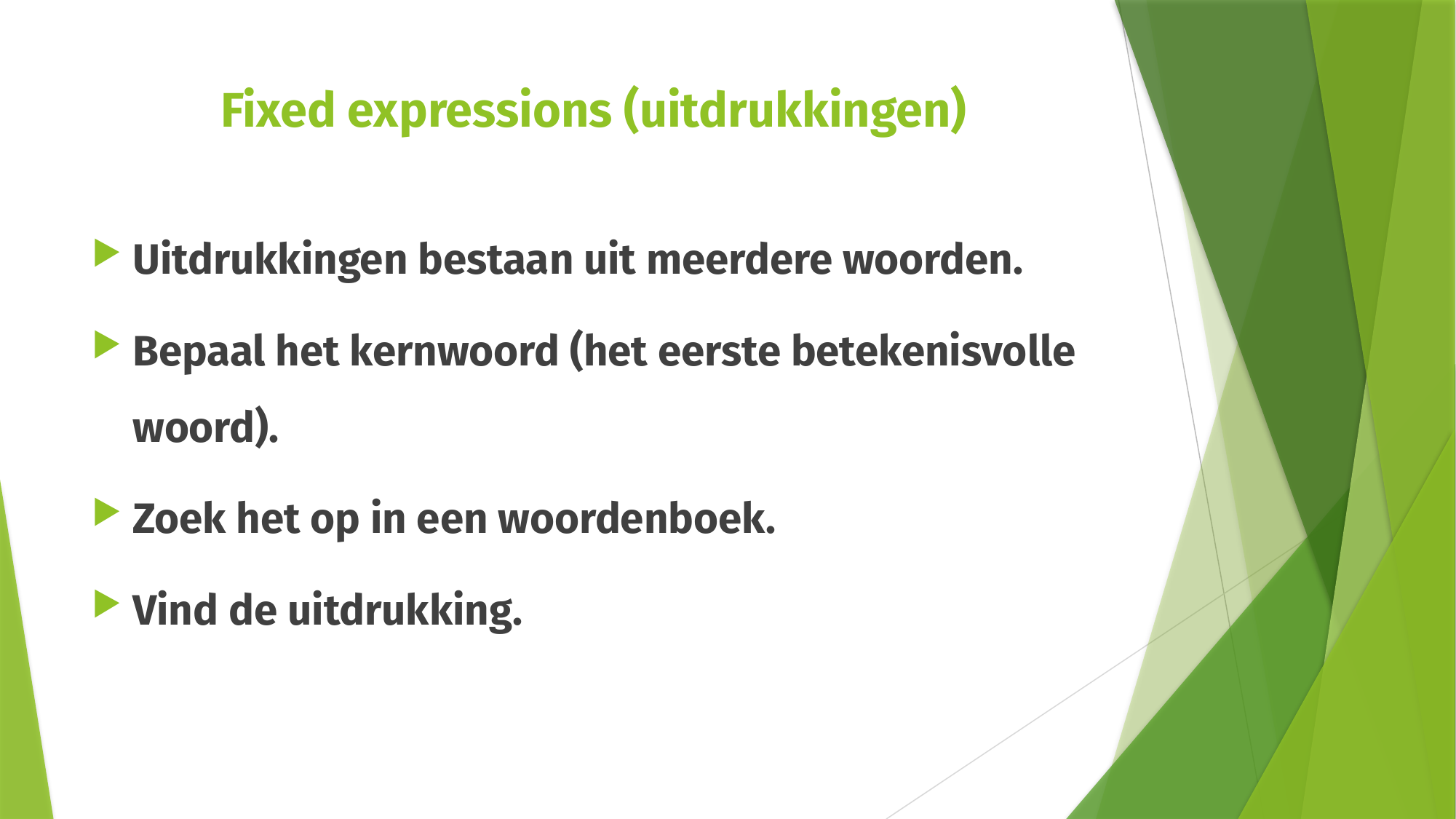

# Fixed expressions (uitdrukkingen)
Uitdrukkingen bestaan uit meerdere woorden.
Bepaal het kernwoord (het eerste betekenisvolle woord).
Zoek het op in een woordenboek.
Vind de uitdrukking.